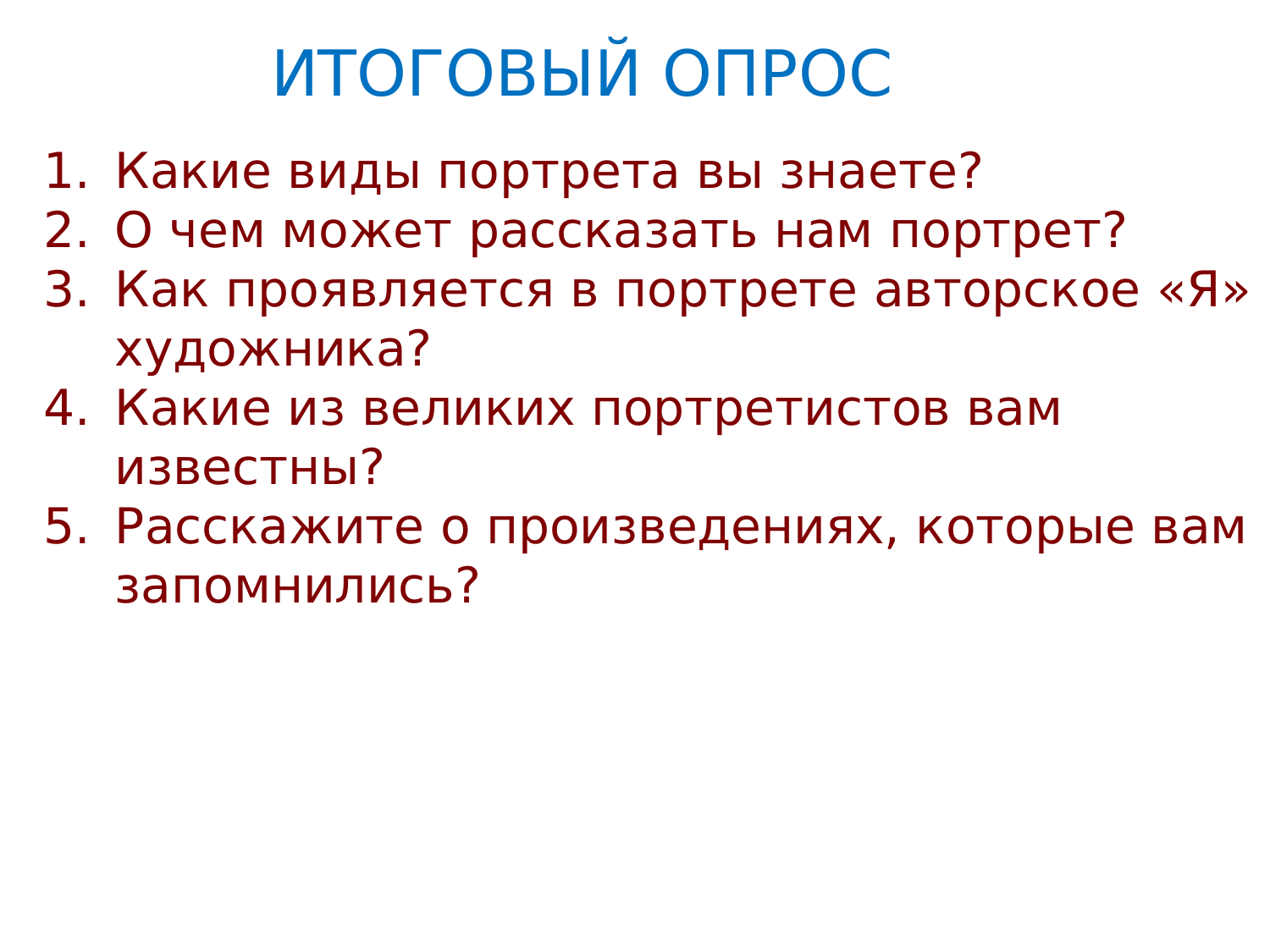

ИТОГОВЫЙ ОПРОС
Какие виды портрета вы знаете?
О чем может рассказать нам портрет?
Как проявляется в портрете авторское «Я» художника?
Какие из великих портретистов вам известны?
Расскажите о произведениях, которые вам запомнились?